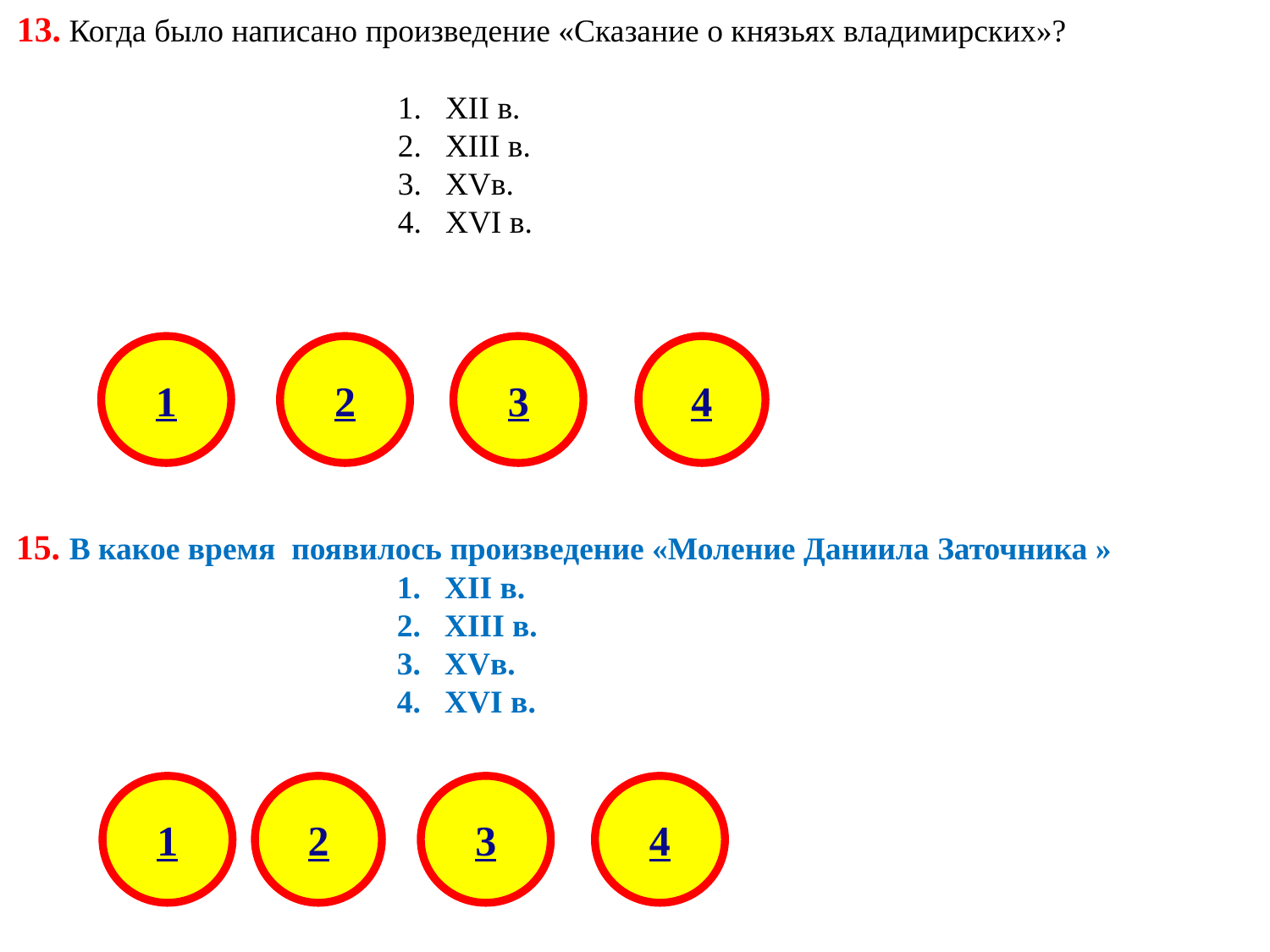

13. Когда было написано произведение «Сказание о князьях владимирских»?

XII в.
XIII в.
XVв.
XVI в.
1
2
3
4
15. В какое время  появилось произведение «Моление Даниила Заточника »
XII в.
XIII в.
XVв.
XVI в.
1
2
3
4